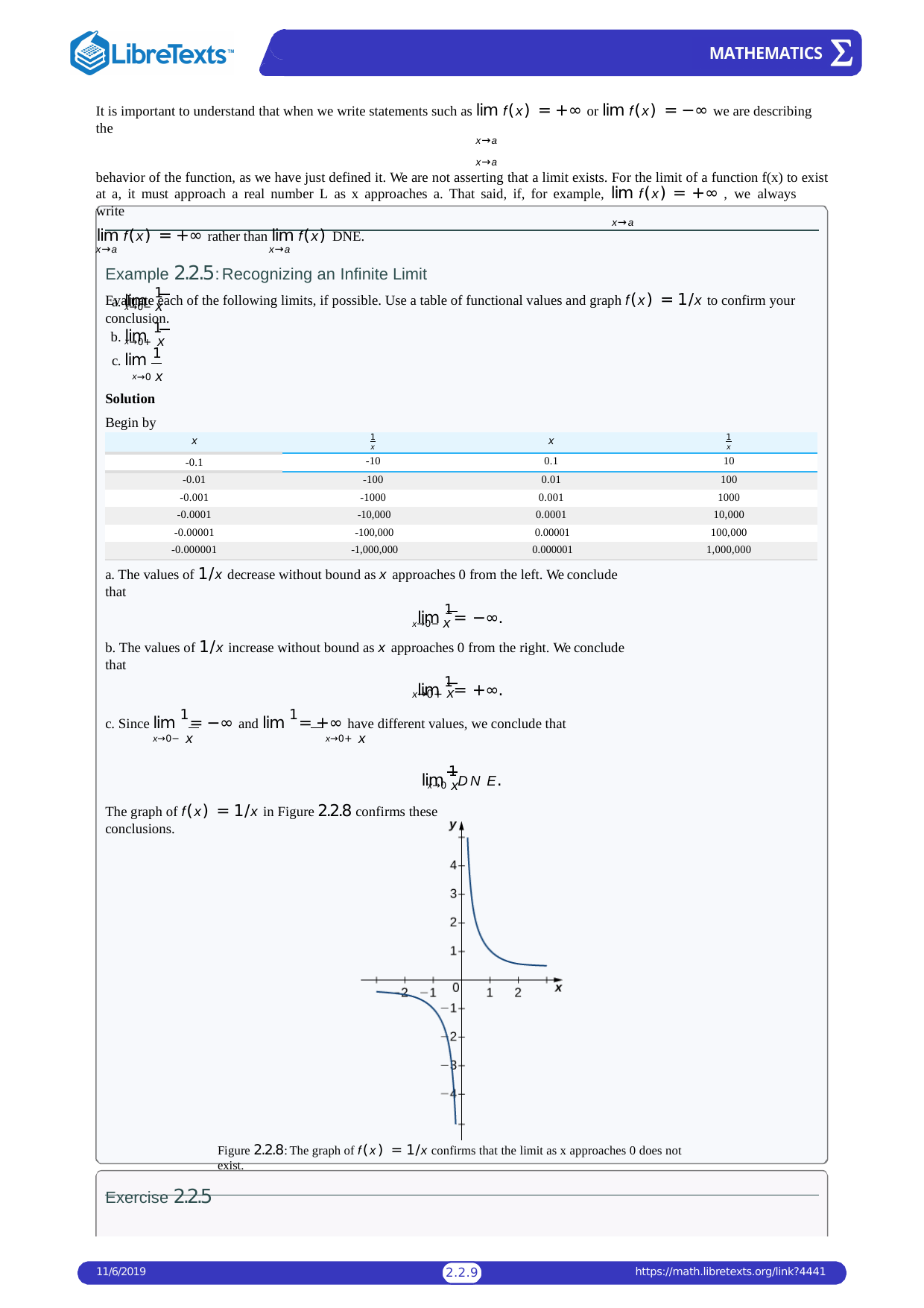

It is important to understand that when we write statements such as lim f(x) = +∞ or lim f(x) = −∞ we are describing the
x→a	x→a
behavior of the function, as we have just defined it. We are not asserting that a limit exists. For the limit of a function f(x) to exist
at a, it must approach a real number L as x approaches a. That said, if, for example, lim f(x) = +∞ ,  we always write
x→a
lim f(x) = +∞ rather than lim f(x) DNE.
x→a	x→a
Example 2.2.5: Recognizing an Infinite Limit
Evaluate each of the following limits, if possible. Use a table of functional values and graph f(x) = 1/x to confirm your  conclusion.

a. lim 1
x→0− x

b. lim 1
x→0+ x
c. lim 1
x→0 x
Solution
Begin by constructing a table of functional values.

| x | 1 x | x | 1 x |
| --- | --- | --- | --- |
| -0.1 | -10 | 0.1 | 10 |
| -0.01 | -100 | 0.01 | 100 |
| -0.001 | -1000 | 0.001 | 1000 |
| -0.0001 | -10,000 | 0.0001 | 10,000 |
| -0.00001 | -100,000 | 0.00001 | 100,000 |
| -0.000001 | -1,000,000 | 0.000001 | 1,000,000 |
a. The values of 1/x decrease without bound as x approaches 0 from the left. We conclude that
lim 1 = −∞.
x→0− x

b. The values of 1/x increase without bound as x approaches 0 from the right. We conclude that
lim 1 = +∞.
x→0+ x

c. Since lim 1 = −∞ and lim 1 = +∞ have different values, we conclude that
x→0− x	x→0+ x

lim 1 DN E.
x→0 x
The graph of f(x) = 1/x in Figure 2.2.8 confirms these conclusions.

Figure 2.2.8: The graph of f(x) = 1/x confirms that the limit as x approaches 0 does not exist.
Exercise 2.2.5

11/6/2019
https://math.libretexts.org/link?4441
2.2.9